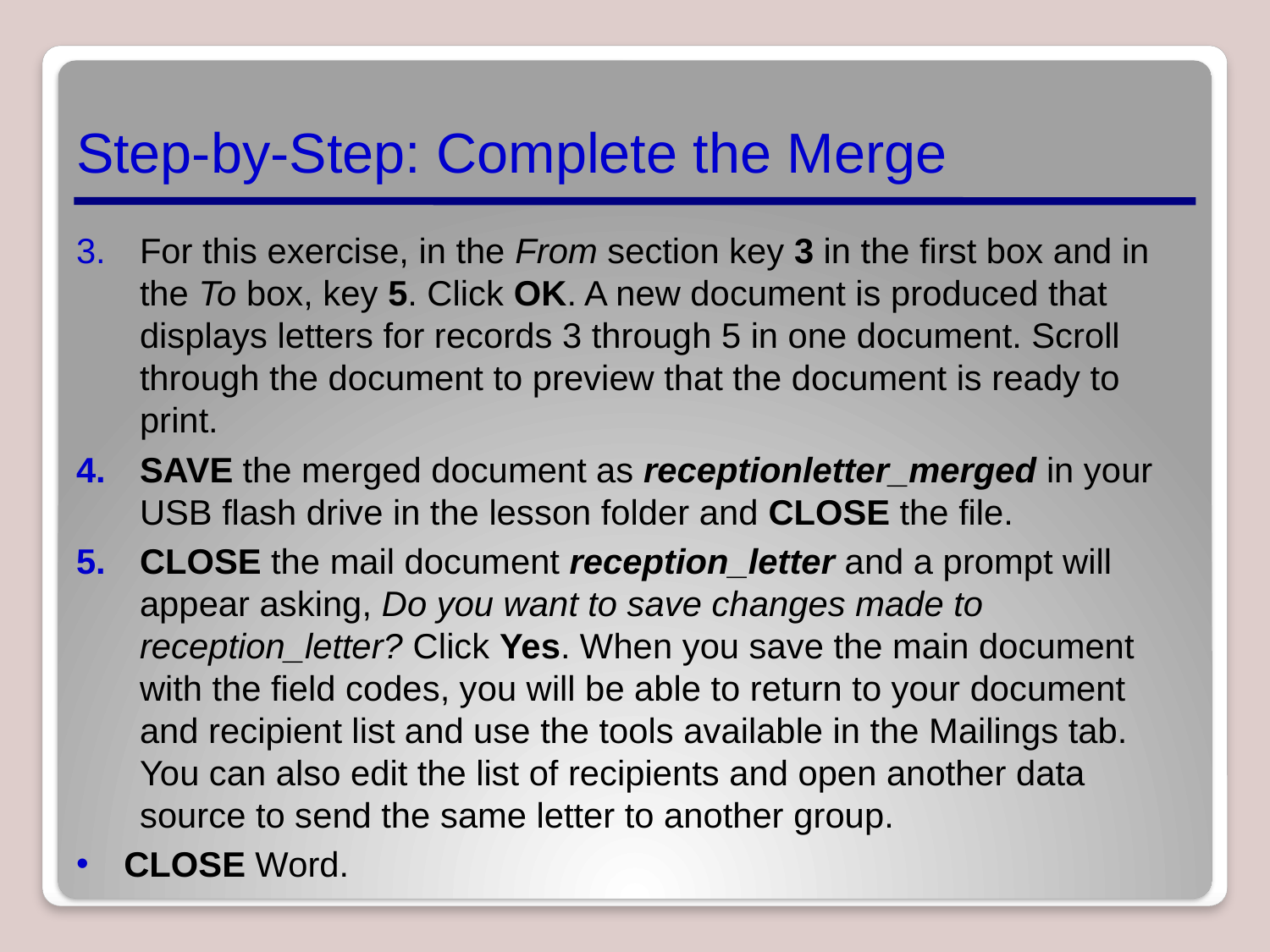

# Step-by-Step: Complete the Merge
For this exercise, in the From section key 3 in the first box and in the To box, key 5. Click OK. A new document is produced that displays letters for records 3 through 5 in one document. Scroll through the document to preview that the document is ready to print.
SAVE the merged document as receptionletter_merged in your USB flash drive in the lesson folder and CLOSE the file.
CLOSE the mail document reception_letter and a prompt will appear asking, Do you want to save changes made to reception_letter? Click Yes. When you save the main document with the field codes, you will be able to return to your document and recipient list and use the tools available in the Mailings tab. You can also edit the list of recipients and open another data source to send the same letter to another group.
CLOSE Word.